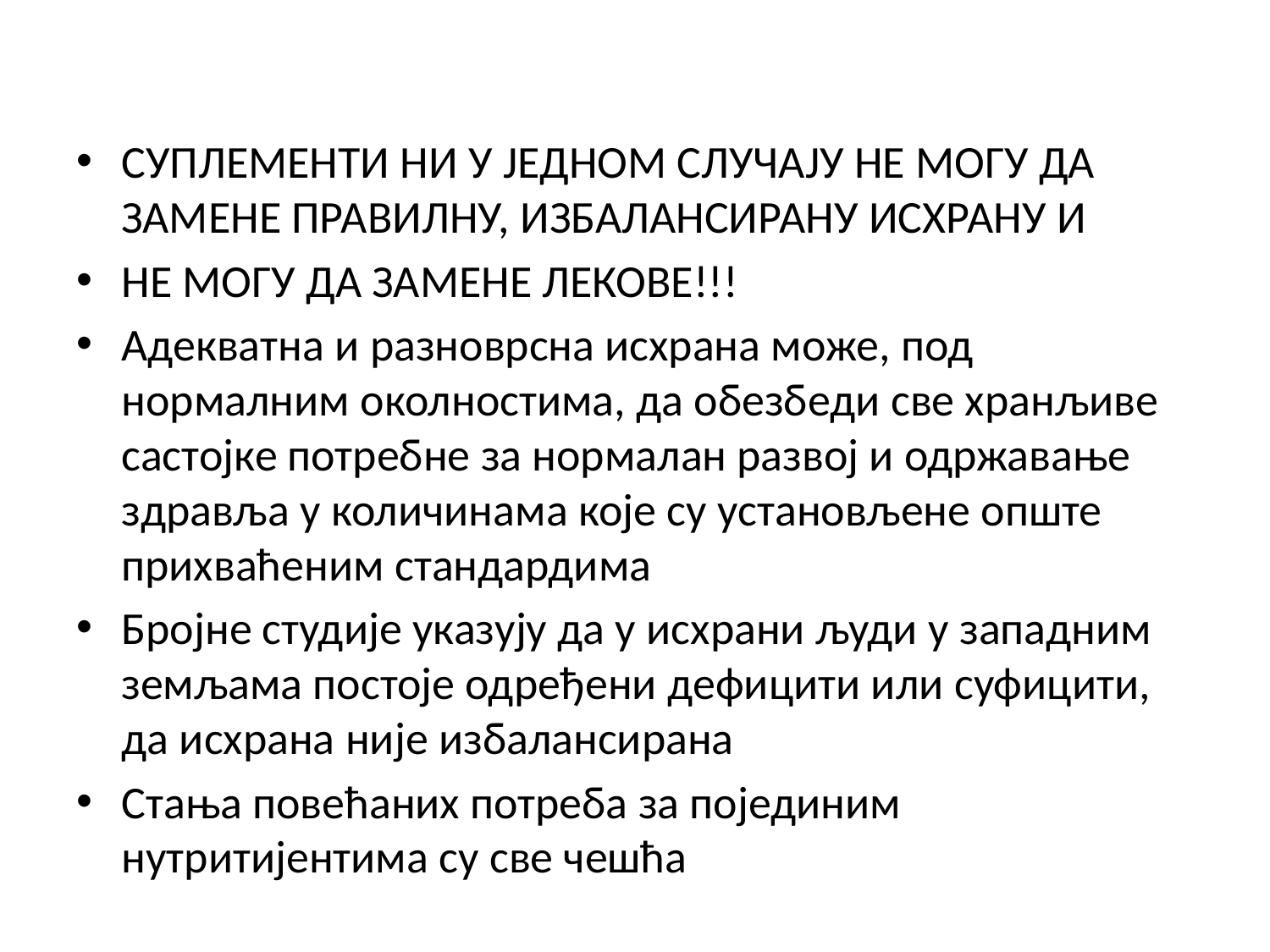

СУПЛЕМЕНТИ НИ У ЈЕДНОМ СЛУЧАЈУ НЕ МОГУ ДА ЗАМЕНЕ ПРАВИЛНУ, ИЗБАЛАНСИРАНУ ИСХРАНУ И
НЕ МОГУ ДА ЗАМЕНЕ ЛЕКОВЕ!!!
Адекватна и разноврсна исхрана може, под нормалним околностима, да обезбеди све хранљиве састојке потребне за нормалан развој и одржавање здравља у количинама које су установљене опште прихваћеним стандардима
Бројне студије указују да у исхрани људи у западним земљама постоје одређени дефицити или суфицити, да исхрана није избалансирана
Стања повећаних потреба за појединим нутритијентима су све чешћа